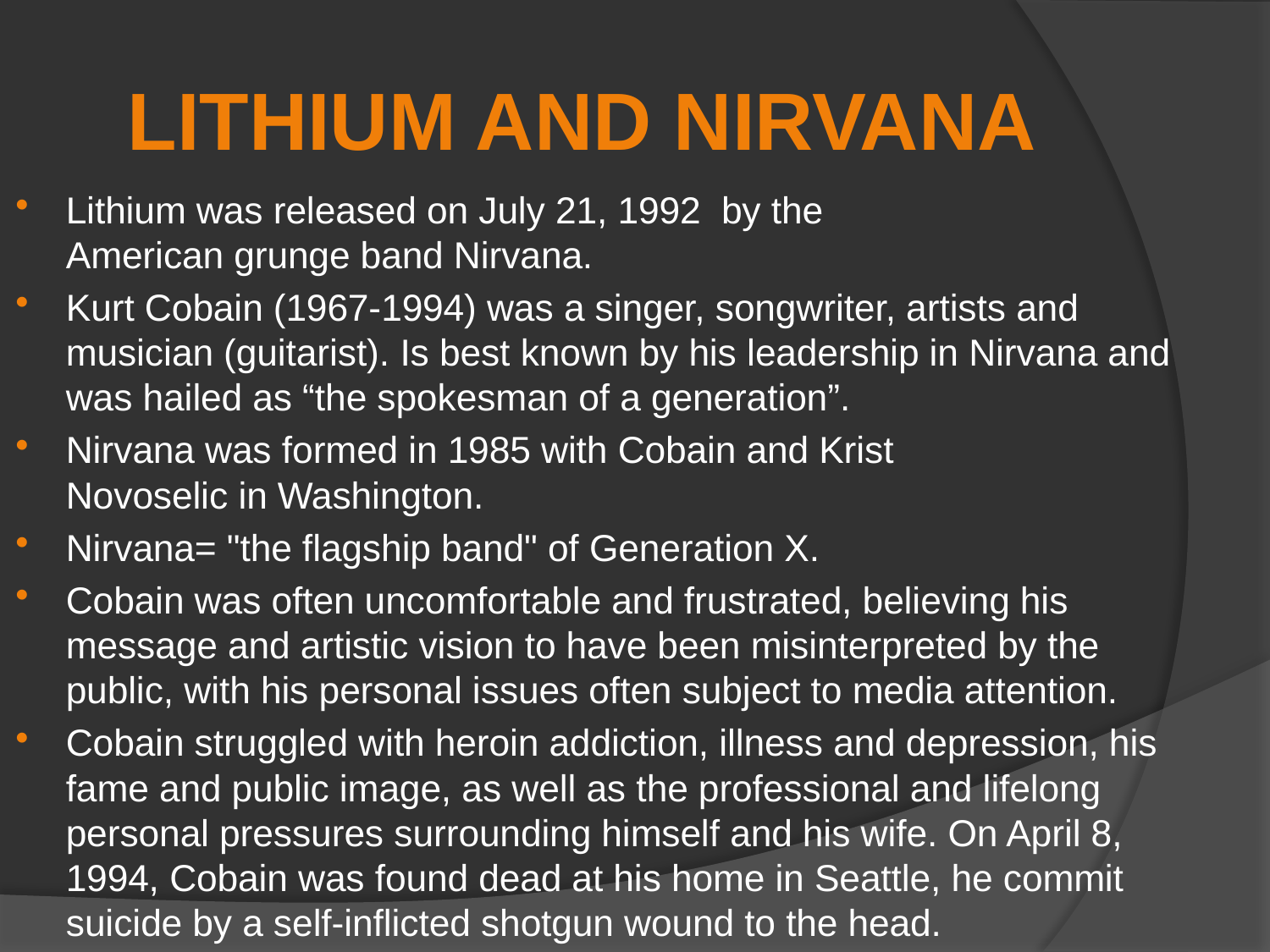

# Lithium and Nirvana
Lithium was released on July 21, 1992  by the American grunge band Nirvana.
Kurt Cobain (1967-1994) was a singer, songwriter, artists and musician (guitarist). Is best known by his leadership in Nirvana and was hailed as “the spokesman of a generation”.
Nirvana was formed in 1985 with Cobain and Krist Novoselic in Washington.
Nirvana= "the flagship band" of Generation X.
Cobain was often uncomfortable and frustrated, believing his message and artistic vision to have been misinterpreted by the public, with his personal issues often subject to media attention.
Cobain struggled with heroin addiction, illness and depression, his fame and public image, as well as the professional and lifelong personal pressures surrounding himself and his wife. On April 8, 1994, Cobain was found dead at his home in Seattle, he commit suicide by a self-inflicted shotgun wound to the head.